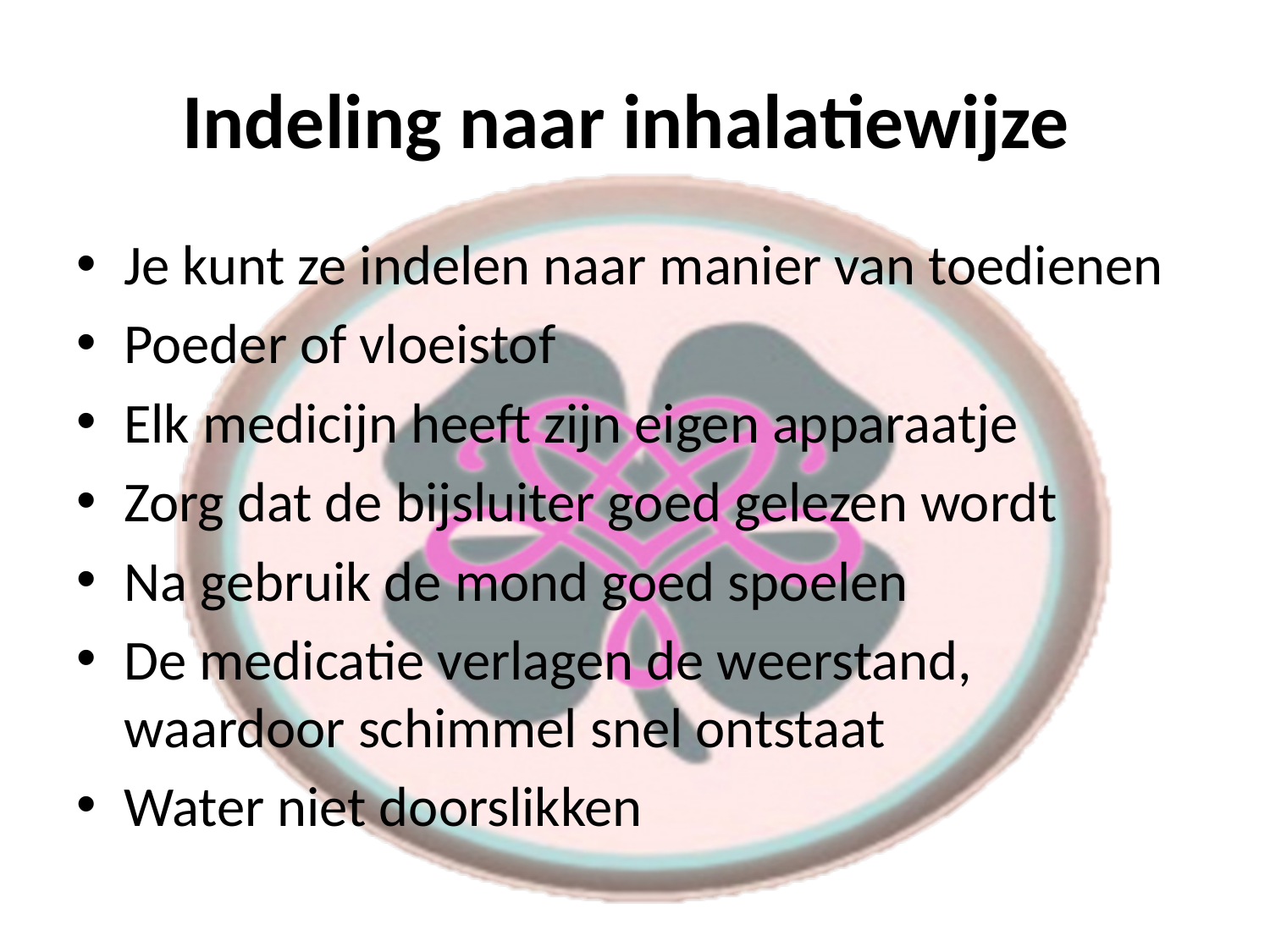

# Indeling naar inhalatiewijze
Je kunt ze indelen naar manier van toedienen
Poeder of vloeistof
Elk medicijn heeft zijn eigen apparaatje
Zorg dat de bijsluiter goed gelezen wordt
Na gebruik de mond goed spoelen
De medicatie verlagen de weerstand, waardoor schimmel snel ontstaat
Water niet doorslikken